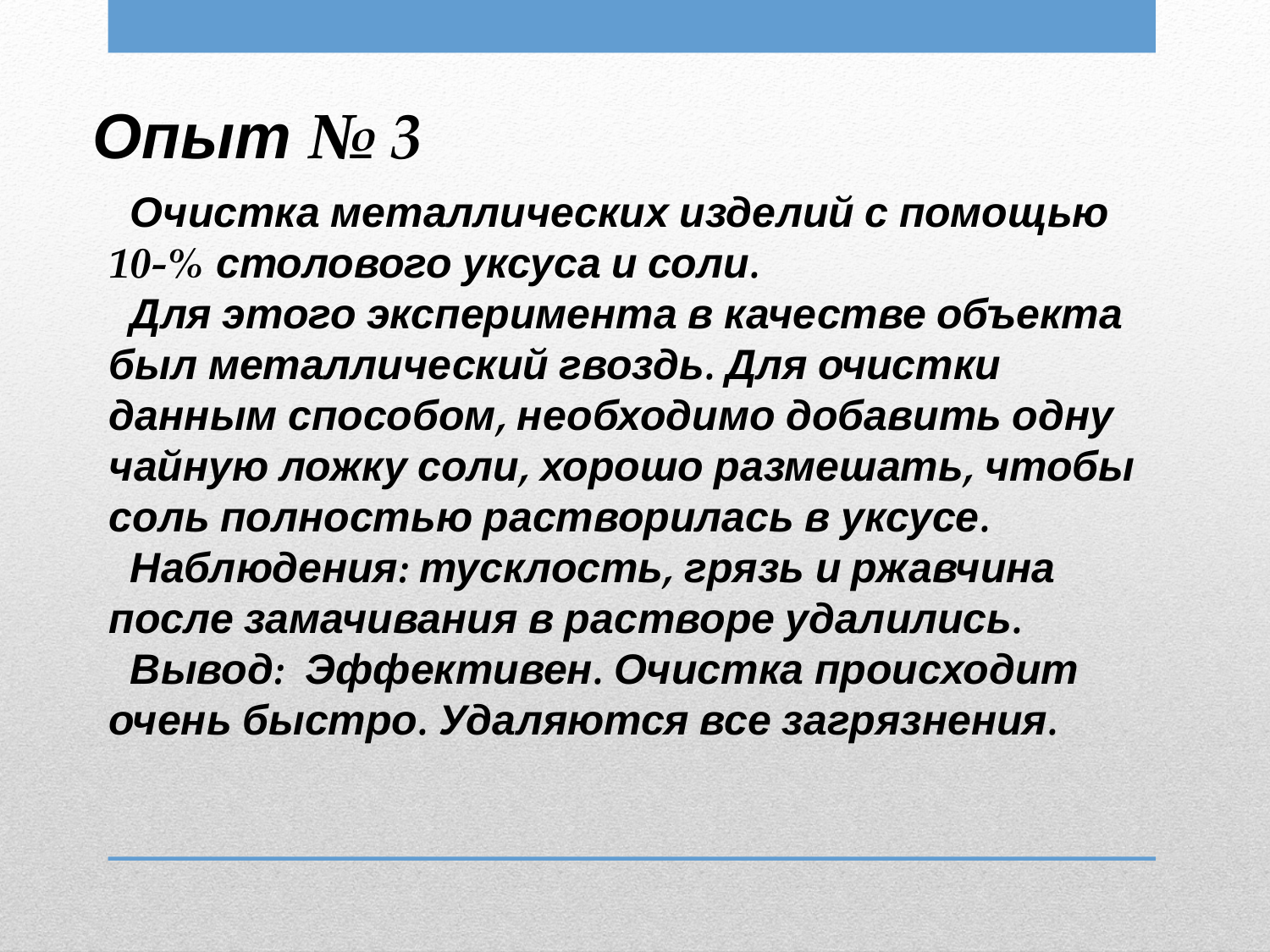

Опыт № 3
  Очистка металлических изделий с помощью 10-% столового уксуса и соли.
  Для этого эксперимента в качестве объекта был металлический гвоздь. Для очистки данным способом, необходимо добавить одну чайную ложку соли, хорошо размешать, чтобы соль полностью растворилась в уксусе.
  Наблюдения: тусклость, грязь и ржавчина после замачивания в растворе удалились.
  Вывод:  Эффективен. Очистка происходит очень быстро. Удаляются все загрязнения.